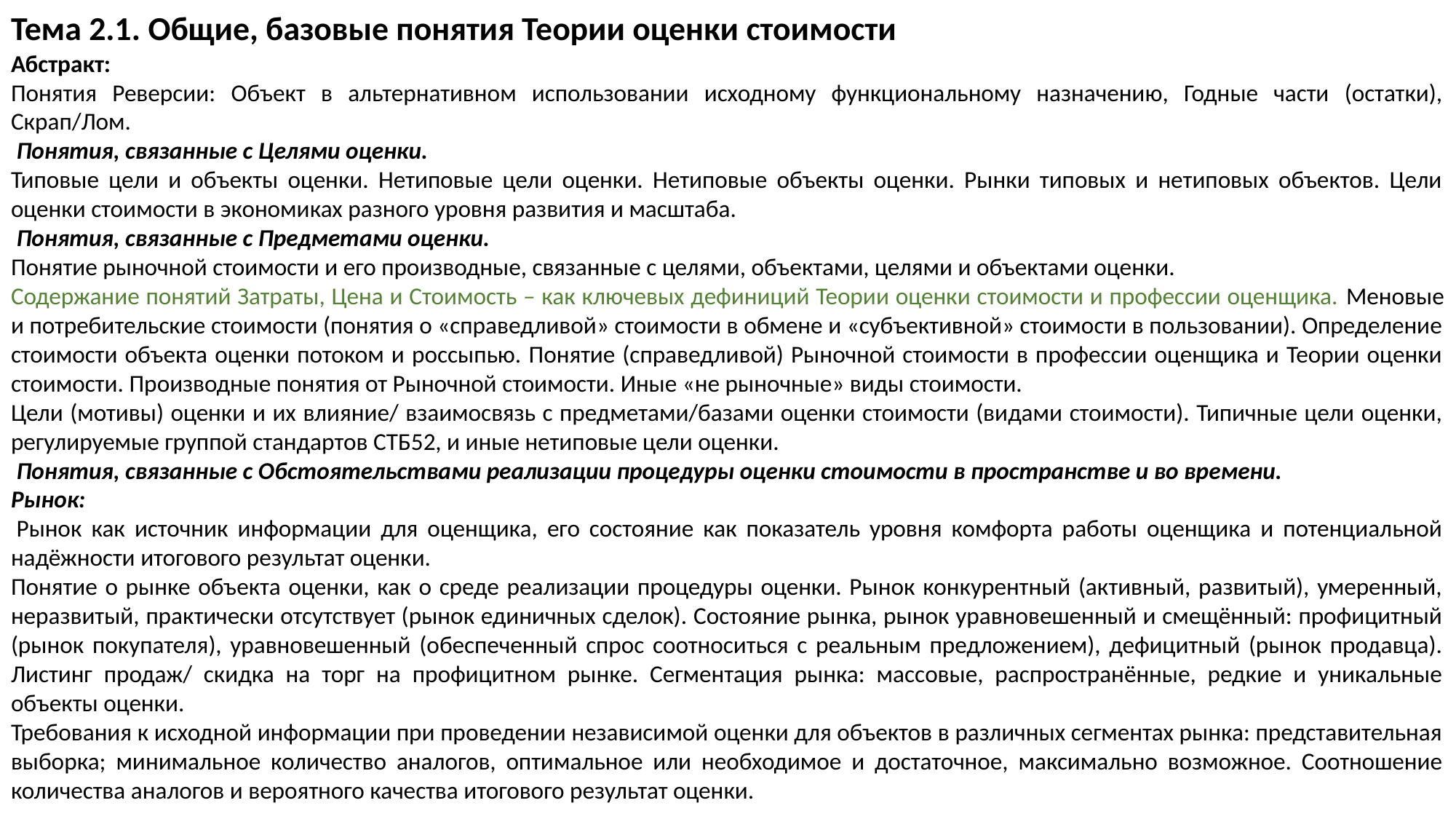

# Тема 2.1. Общие, базовые понятия Теории оценки стоимости
Абстракт:
Понятия Реверсии: Объект в альтернативном использовании исходному функциональному назначению, Годные части (остатки), Скрап/Лом.
 Понятия, связанные с Целями оценки.
Типовые цели и объекты оценки. Нетиповые цели оценки. Нетиповые объекты оценки. Рынки типовых и нетиповых объектов. Цели оценки стоимости в экономиках разного уровня развития и масштаба.
 Понятия, связанные с Предметами оценки.
Понятие рыночной стоимости и его производные, связанные с целями, объектами, целями и объектами оценки.
Содержание понятий Затраты, Цена и Стоимость – как ключевых дефиниций Теории оценки стоимости и профессии оценщика. Меновые и потребительские стоимости (понятия о «справедливой» стоимости в обмене и «субъективной» стоимости в пользовании). Определение стоимости объекта оценки потоком и россыпью. Понятие (справедливой) Рыночной стоимости в профессии оценщика и Теории оценки стоимости. Производные понятия от Рыночной стоимости. Иные «не рыночные» виды стоимости.
Цели (мотивы) оценки и их влияние/ взаимосвязь с предметами/базами оценки стоимости (видами стоимости). Типичные цели оценки, регулируемые группой стандартов СТБ52, и иные нетиповые цели оценки.
 Понятия, связанные с Обстоятельствами реализации процедуры оценки стоимости в пространстве и во времени.
Рынок:
 Рынок как источник информации для оценщика, его состояние как показатель уровня комфорта работы оценщика и потенциальной надёжности итогового результат оценки.
Понятие о рынке объекта оценки, как о среде реализации процедуры оценки. Рынок конкурентный (активный, развитый), умеренный, неразвитый, практически отсутствует (рынок единичных сделок). Состояние рынка, рынок уравновешенный и смещённый: профицитный (рынок покупателя), уравновешенный (обеспеченный спрос соотноситься с реальным предложением), дефицитный (рынок продавца). Листинг продаж/ скидка на торг на профицитном рынке. Сегментация рынка: массовые, распространённые, редкие и уникальные объекты оценки.
Требования к исходной информации при проведении независимой оценки для объектов в различных сегментах рынка: представительная выборка; минимальное количество аналогов, оптимальное или необходимое и достаточное, максимально возможное. Соотношение количества аналогов и вероятного качества итогового результат оценки.